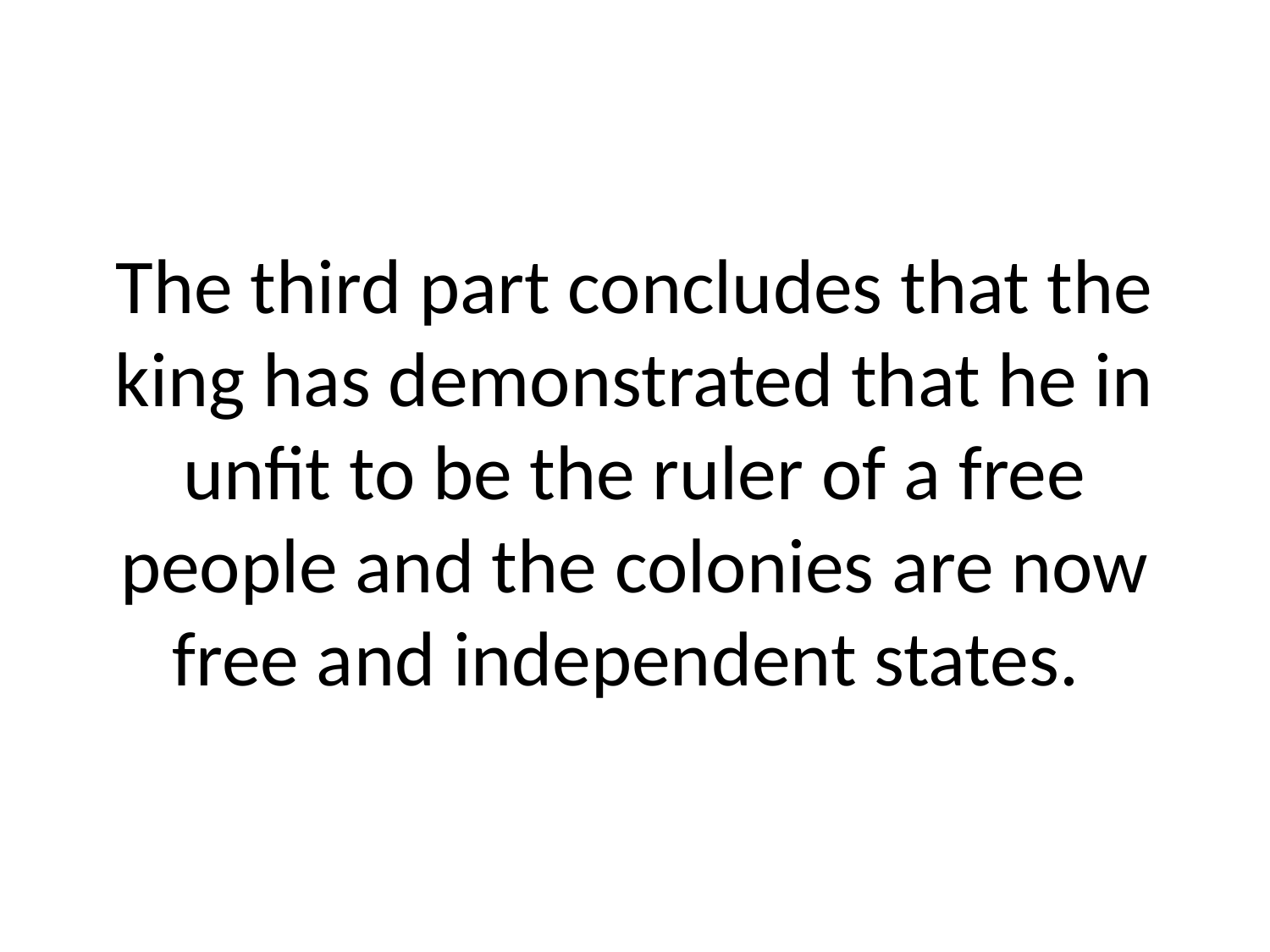

# The third part concludes that the king has demonstrated that he in unfit to be the ruler of a free people and the colonies are now free and independent states.